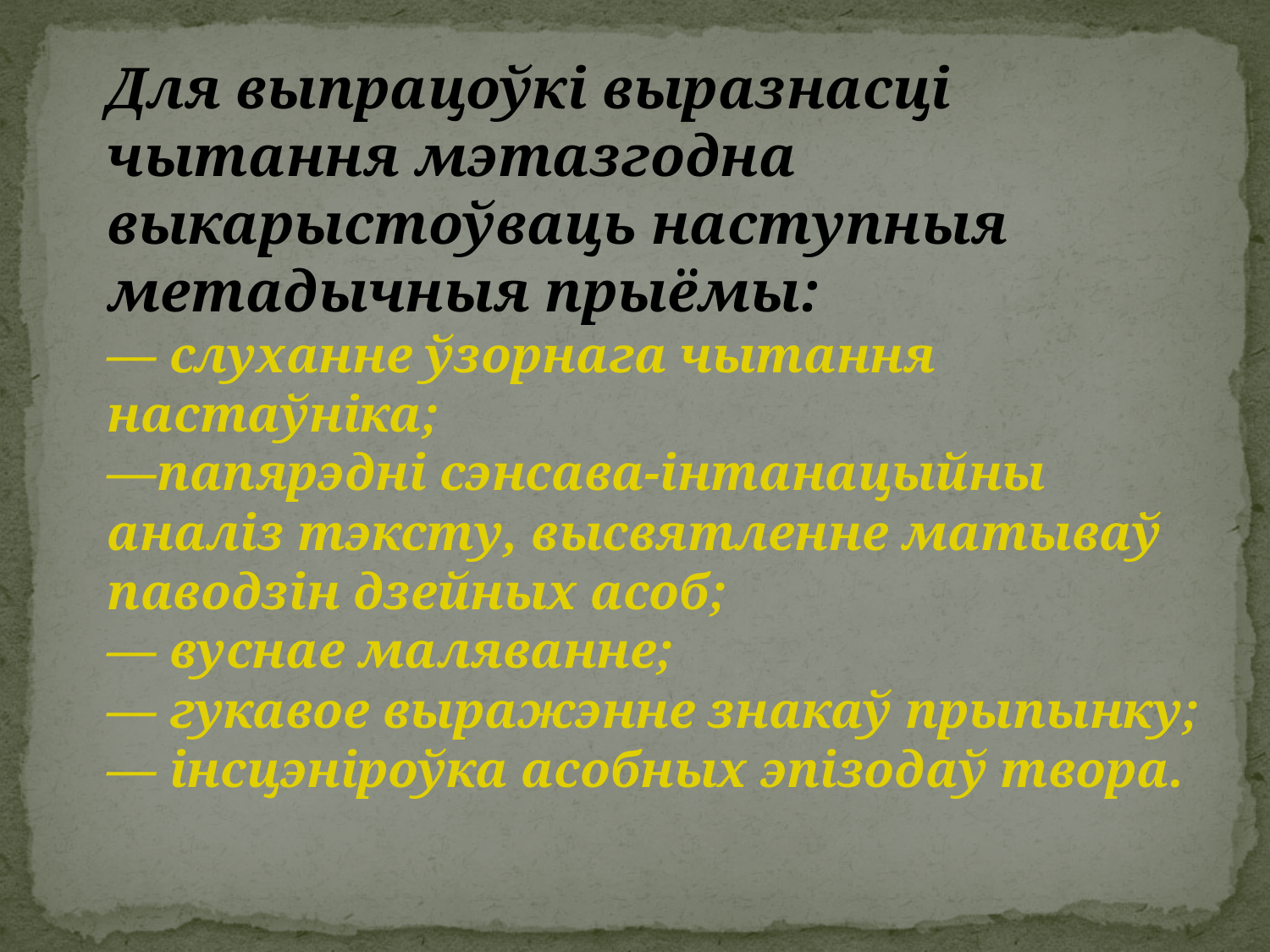

#
Для выпрацоўкі выразнасці чытання мэтазгодна выкарыстоўваць наступныя метадычныя прыёмы:
— слуханне ўзорнага чытання настаўніка;
—папярэдні сэнсава-інтанацыйны аналіз тэксту, высвятленне матываў паводзін дзейных асоб;
— вуснае маляванне;
— гукавое выражэнне знакаў прыпынку;
— інсцэніроўка асобных эпізодаў твора.